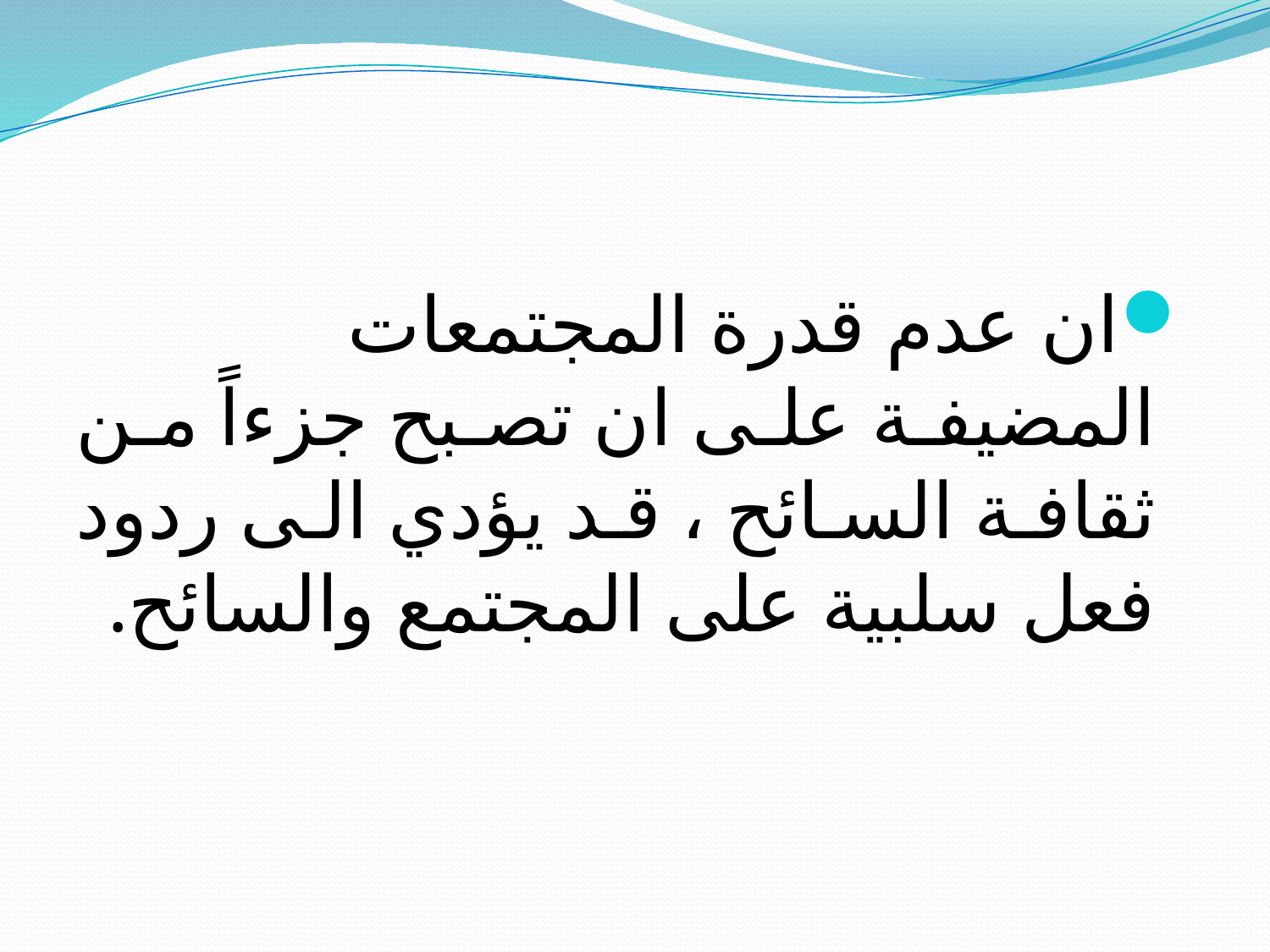

ان عدم قدرة المجتمعات المضيفة على ان تصبح جزءاً من ثقافة السائح ، قد يؤدي الى ردود فعل سلبية على المجتمع والسائح.